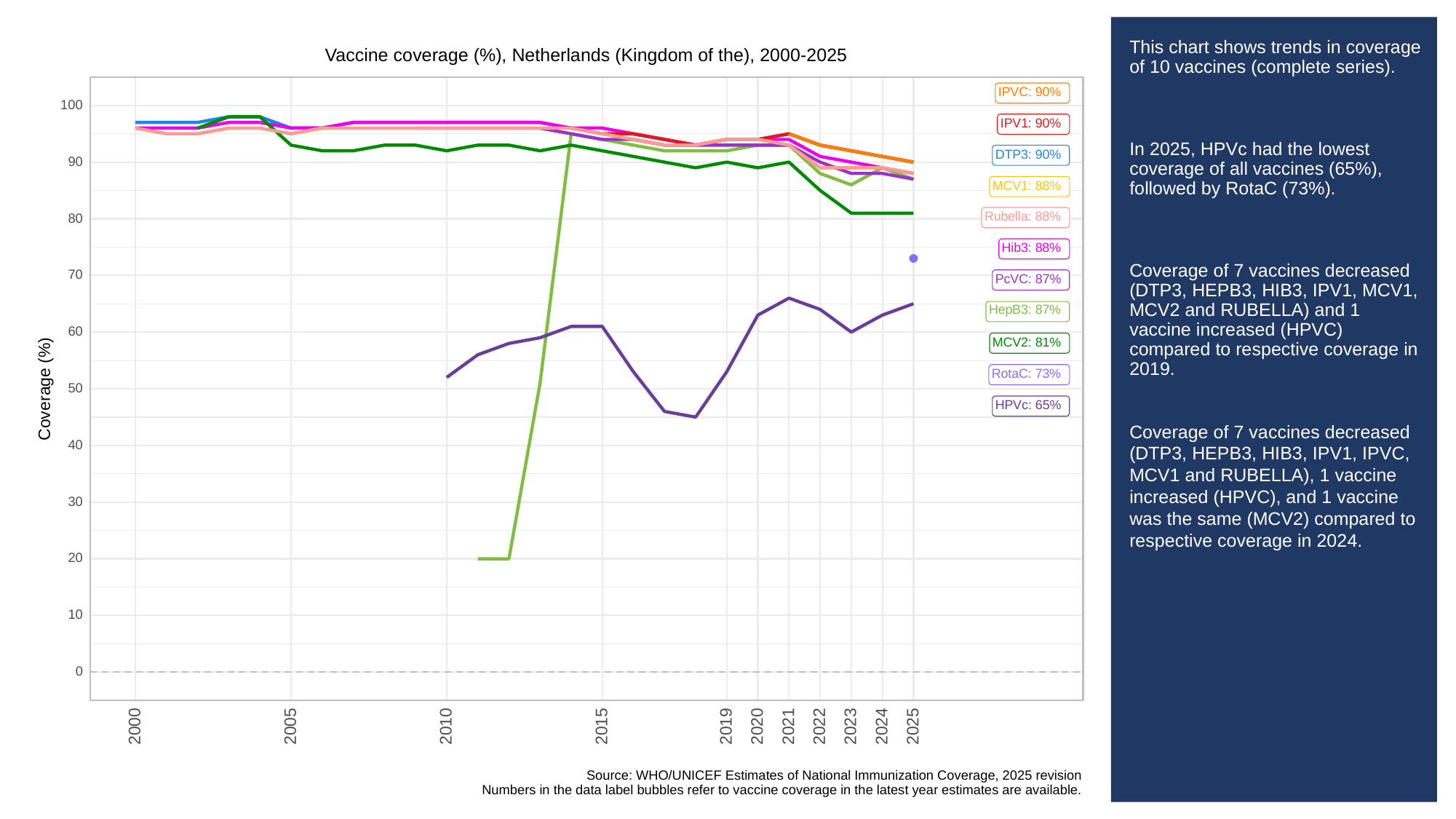

# This chart shows trends in coverage of 10 vaccines (complete series).

In 2025, HPVc had the lowest coverage of all vaccines (65%), followed by RotaC (73%).

Coverage of 7 vaccines decreased (DTP3, HEPB3, HIB3, IPV1, MCV1, MCV2 and RUBELLA) and 1 vaccine increased (HPVC) compared to respective coverage in 2019.

Coverage of 7 vaccines decreased (DTP3, HEPB3, HIB3, IPV1, IPVC, MCV1 and RUBELLA), 1 vaccine increased (HPVC), and 1 vaccine was the same (MCV2) compared to respective coverage in 2024.

Vaccine coverage (%), Netherlands (Kingdom of the), 2000-2025

IPVC: 90%

100

IPV1: 90%

DTP3: 90%

90

MCV1: 88%

Rubella: 88%
80

Hib3: 88%

70
PcVC: 87%

HepB3: 87%

60

MCV2: 81%

RotaC: 73%
Coverage (%)
50

HPVc: 65%

40

30

20

10

0

2023
2000
2005
2010
2015
2019
2020
2021
2022
2024
2025
Source: WHO/UNICEF Estimates of National Immunization Coverage, 2025 revision
Numbers in the data label bubbles refer to vaccine coverage in the latest year estimates are available.